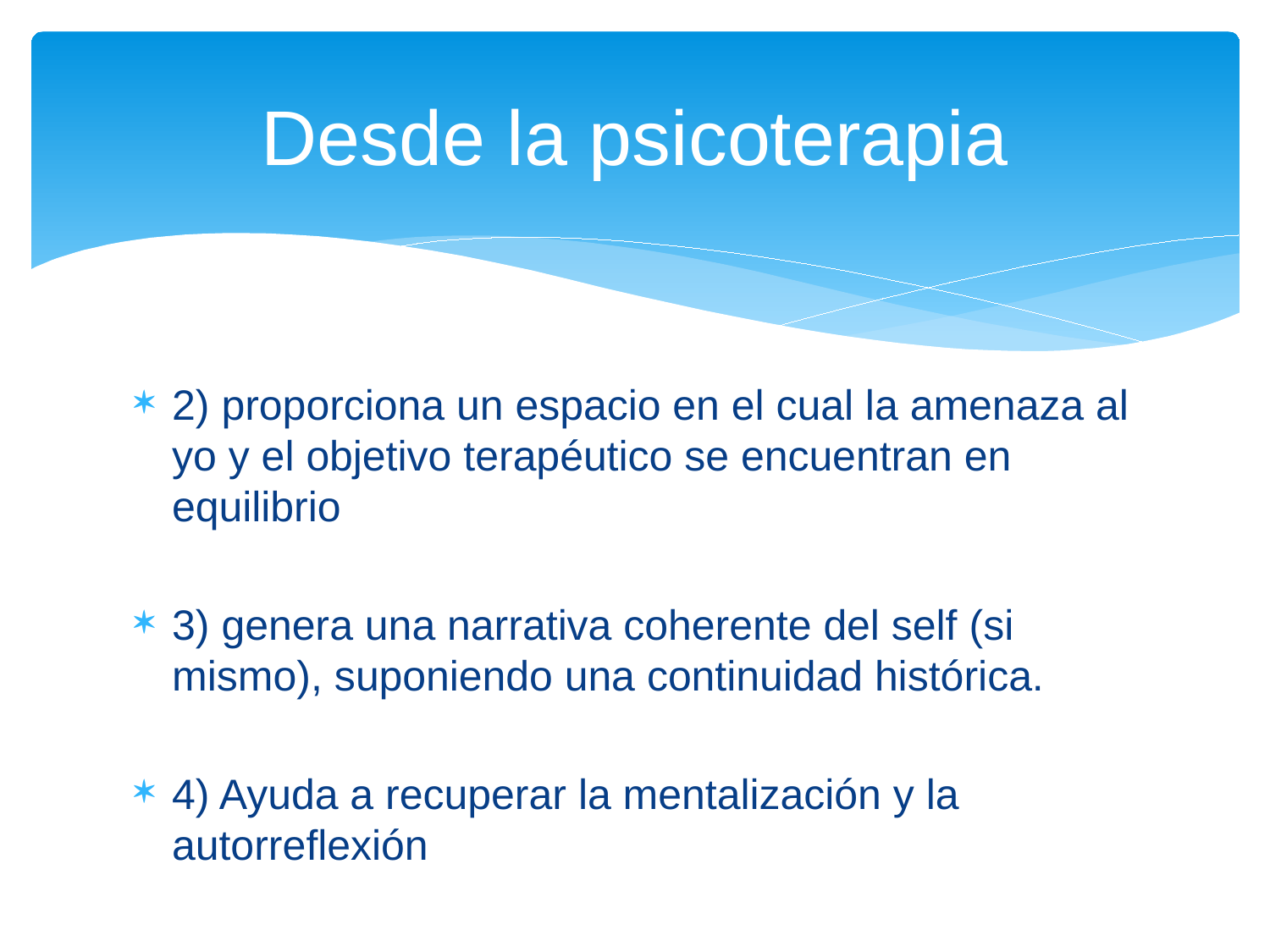

# Desde la psicoterapia
2) proporciona un espacio en el cual la amenaza al yo y el objetivo terapéutico se encuentran en equilibrio

3) genera una narrativa coherente del self (si mismo), suponiendo una continuidad histórica.

4) Ayuda a recuperar la mentalización y la autorreflexión